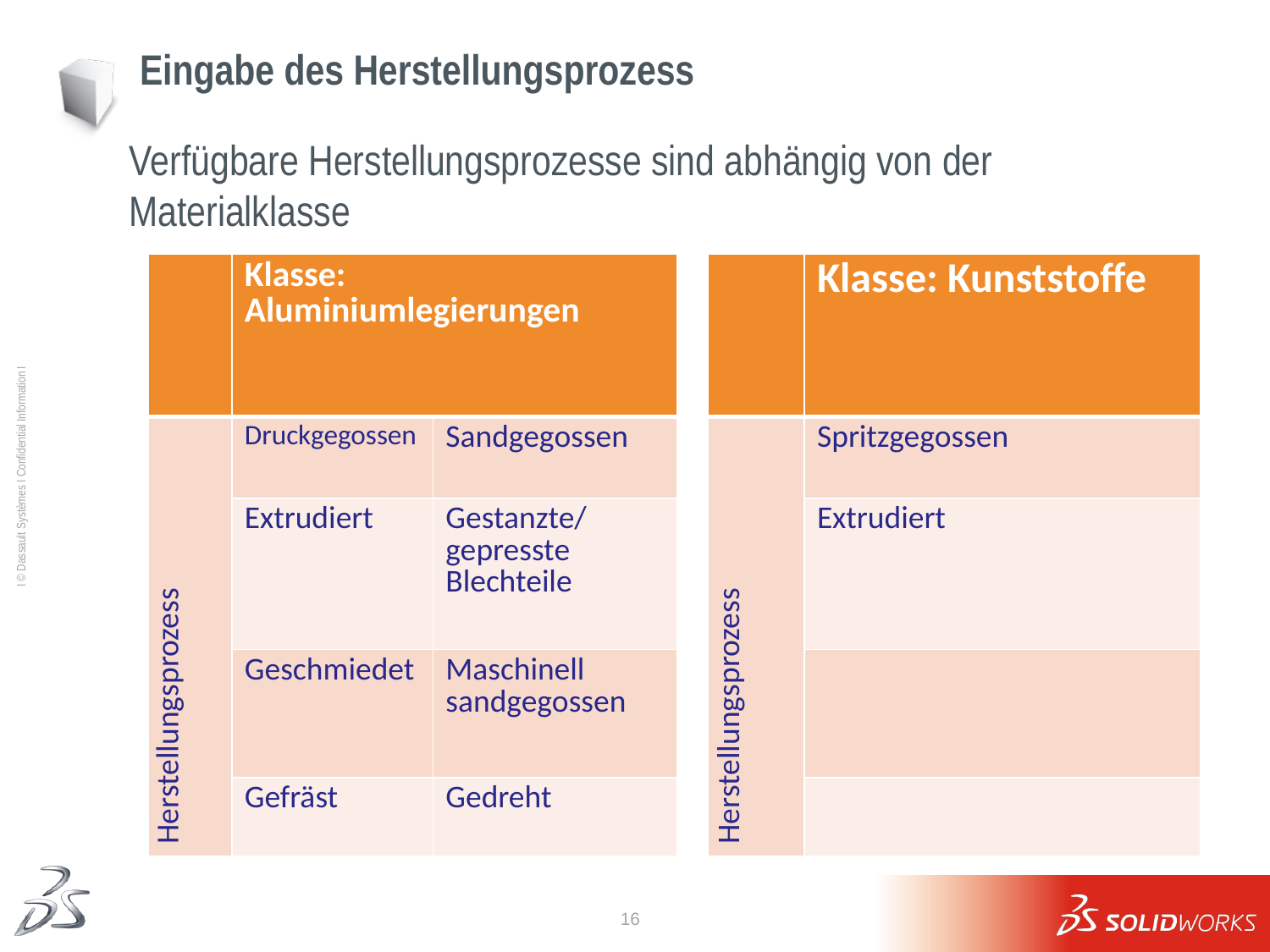

# Eingabe des Herstellungsprozess
Verfügbare Herstellungsprozesse sind abhängig von der Materialklasse

|  | Klasse: Aluminiumlegierungen |  |  |  | Klasse: Kunststoffe |
| --- | --- | --- | --- | --- | --- |
| Herstellungsprozess | Druckgegossen | Sandgegossen |  | Herstellungsprozess | Spritzgegossen |
|  | Extrudiert | Gestanzte/ gepresste Blechteile |  |  | Extrudiert |
|  | Geschmiedet | Maschinell sandgegossen |  |  |  |
|  | Gefräst | Gedreht |  |  |  |